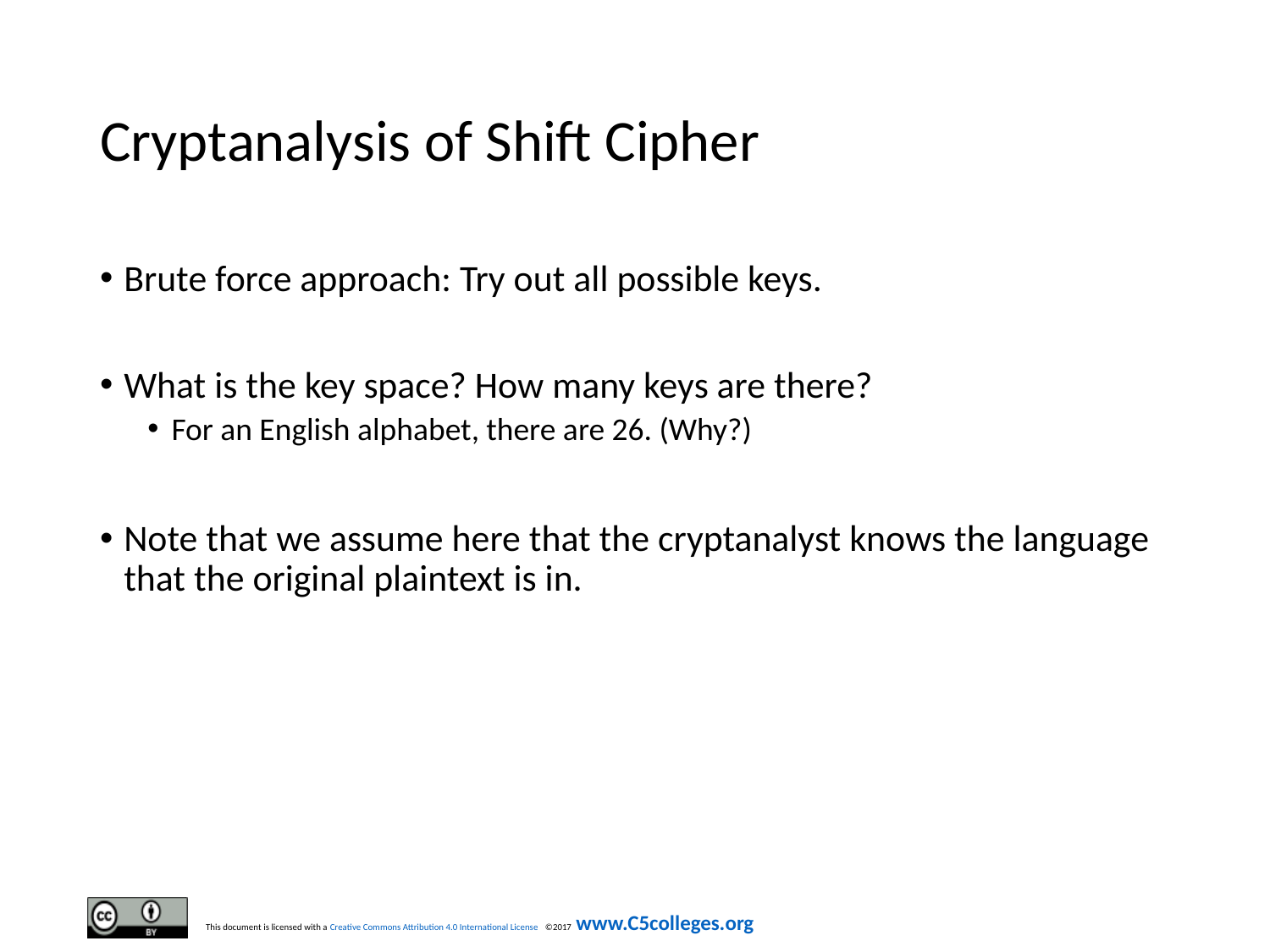

# Cryptanalysis of Shift Cipher
Brute force approach: Try out all possible keys.

What is the key space? How many keys are there?
For an English alphabet, there are 26. (Why?)

Note that we assume here that the cryptanalyst knows the language that the original plaintext is in.